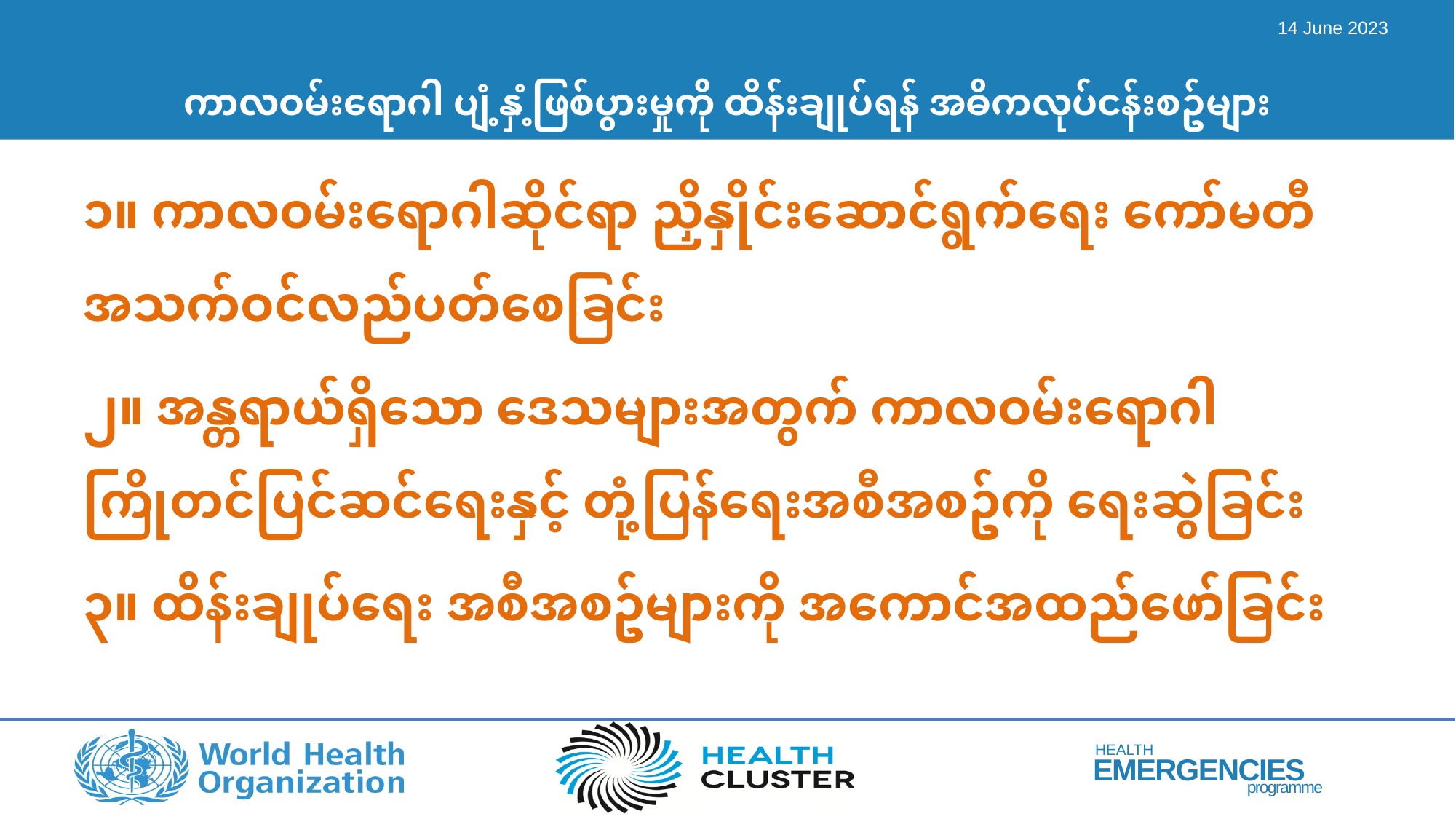

14 June 2023
# ကာလဝမ်းရောဂါ ပျံ့နှံ့ဖြစ်ပွားမှုကို ထိန်းချုပ်ရန် အဓိကလုပ်ငန်းစဥ်များ
၁။ ကာလဝမ်းရောဂါဆိုင်ရာ ညှိနှိုင်းဆောင်ရွက်ရေး ကော်မတီ အသက်ဝင်လည်ပတ်စေခြင်း
၂။ အန္တရာယ်ရှိသော ဒေသများအတွက် ကာလဝမ်းရောဂါ ကြိုတင်ပြင်ဆင်ရေးနှင့် တုံ့ပြန်ရေးအစီအစဥ်ကို ရေးဆွဲခြင်း
၃။ ထိန်းချုပ်ရေး အစီအစဥ်များကို အကောင်အထည်ဖော်ခြင်း